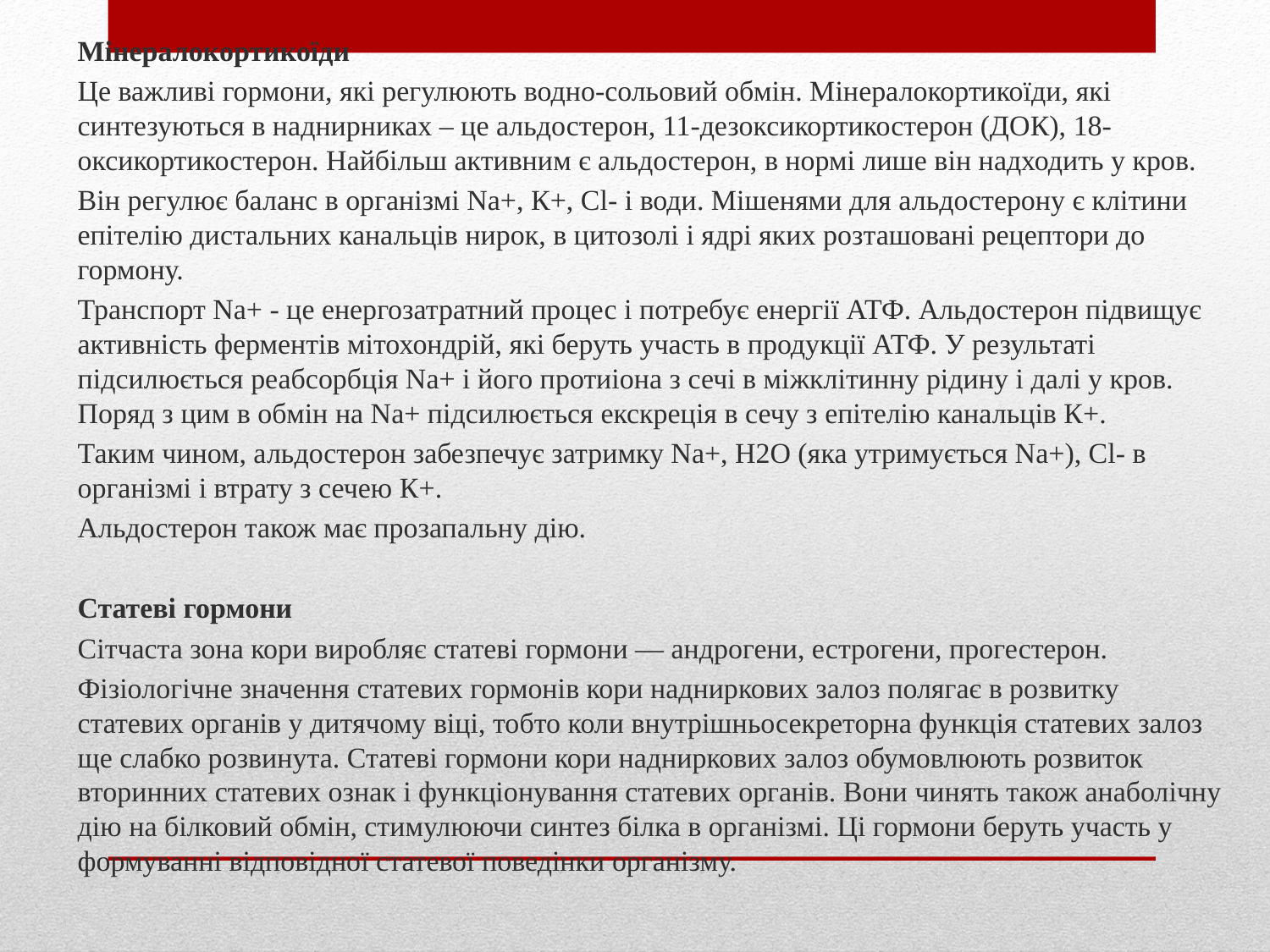

Мінералокортикоїди
Це важливі гормони, які регулюють водно-сольовий обмін. Мінералокортикоїди, які синтезуються в наднирниках – це альдостерон, 11-дезоксикортикостерон (ДОК), 18-оксикортикостерон. Найбільш активним є альдостерон, в нормі лише він надходить у кров.
Він регулює баланс в організмі Na+, К+, Cl- і води. Мішенями для альдостерону є клітини епітелію дистальних канальців нирок, в цитозолі і ядрі яких розташовані рецептори до гормону.
Транспорт Na+ - це енергозатратний процес і потребує енергії АТФ. Альдостерон підвищує активність ферментів мітохондрій, які беруть участь в продукції АТФ. У результаті підсилюється реабсорбція Na+ і його протиіона з сечі в міжклітинну рідину і далі у кров. Поряд з цим в обмін на Na+ підсилюється екскреція в сечу з епітелію канальців К+.
Таким чином, альдостерон забезпечує затримку Na+, Н2О (яка утримується Na+), Сl- в організмі і втрату з сечею К+.
Альдостерон також має прозапальну дію.

Статеві гормони
Сітчаста зона кори виробляє статеві гормони — андрогени, естрогени, прогестерон.
Фізіологічне значення статевих гормонів кори надниркових залоз полягає в розвитку статевих органів у дитячому віці, тобто коли внутрішньосекреторна функція статевих залоз ще слабко розвинута. Статеві гормони кори надниркових залоз обумовлюють розвиток вторинних статевих ознак і функціонування статевих органів. Вони чинять також анаболічну дію на білковий обмін, стимулюючи синтез білка в організмі. Ці гормони беруть участь у формуванні відповідної статевої поведінки організму.